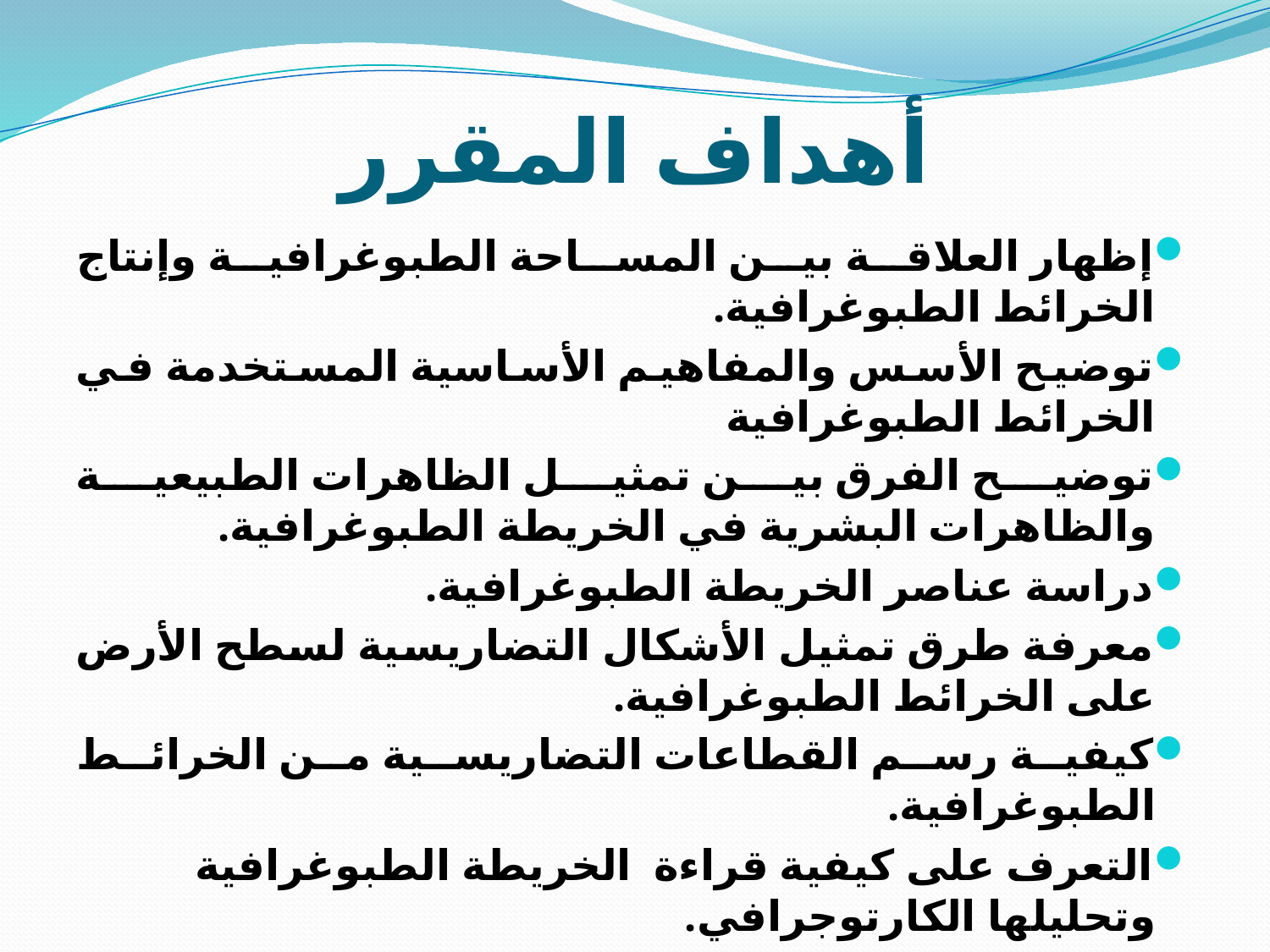

# أهداف المقرر
إظهار العلاقة بين المساحة الطبوغرافية وإنتاج الخرائط الطبوغرافية.
توضيح الأسس والمفاهيم الأساسية المستخدمة في الخرائط الطبوغرافية
توضيح الفرق بين تمثيل الظاهرات الطبيعية والظاهرات البشرية في الخريطة الطبوغرافية.
دراسة عناصر الخريطة الطبوغرافية.
معرفة طرق تمثيل الأشكال التضاريسية لسطح الأرض على الخرائط الطبوغرافية.
كيفية رسم القطاعات التضاريسية من الخرائط الطبوغرافية.
التعرف على كيفية قراءة  الخريطة الطبوغرافية وتحليلها الكارتوجرافي.
التعرف على الجوانب التطبيقية للخرائط الطبوغرافية.